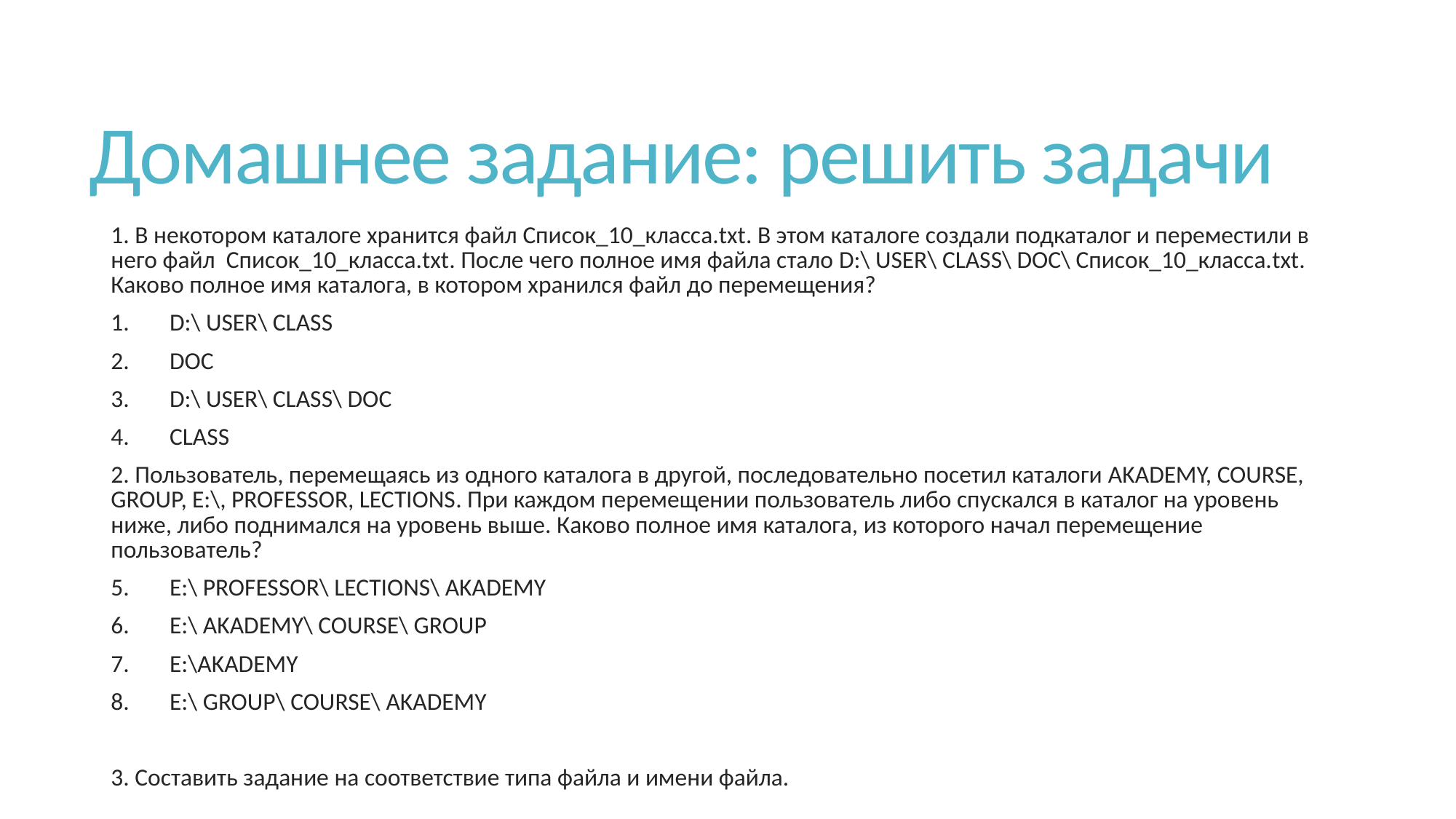

# Домашнее задание: решить задачи
1. В некотором каталоге хранится файл Список_10_класса.txt. В этом каталоге создали под­каталог и переместили в него файл  Список_10_класса.txt. После чего полное имя файла стало D:\ USER\ CLASS\ DOC\ Список_10_класса.txt. Каково полное имя каталога, в котором хранился файл до перемещения?
D:\ USER\ CLASS
DOC
D:\ USER\ CLASS\ DOC
CLASS
2. Пользователь, перемещаясь из одного каталога в другой, последовательно посетил каталоги AKADEMY, COURSE, GROUP, Е:\, PROFESSOR, LECTIONS. При каждом перемеще­нии пользователь либо спускался в каталог на уровень ниже, либо поднимался на уровень выше. Каково полное имя каталога, из которого начал перемещение пользователь?
Е:\ PROFESSOR\ LECTIONS\ AKADEMY
Е:\ AKADEMY\ COURSE\ GROUP
E:\AKADEMY
Е:\ GROUP\ COURSE\ AKADEMY

3. Составить задание на соответствие типа файла и имени файла.